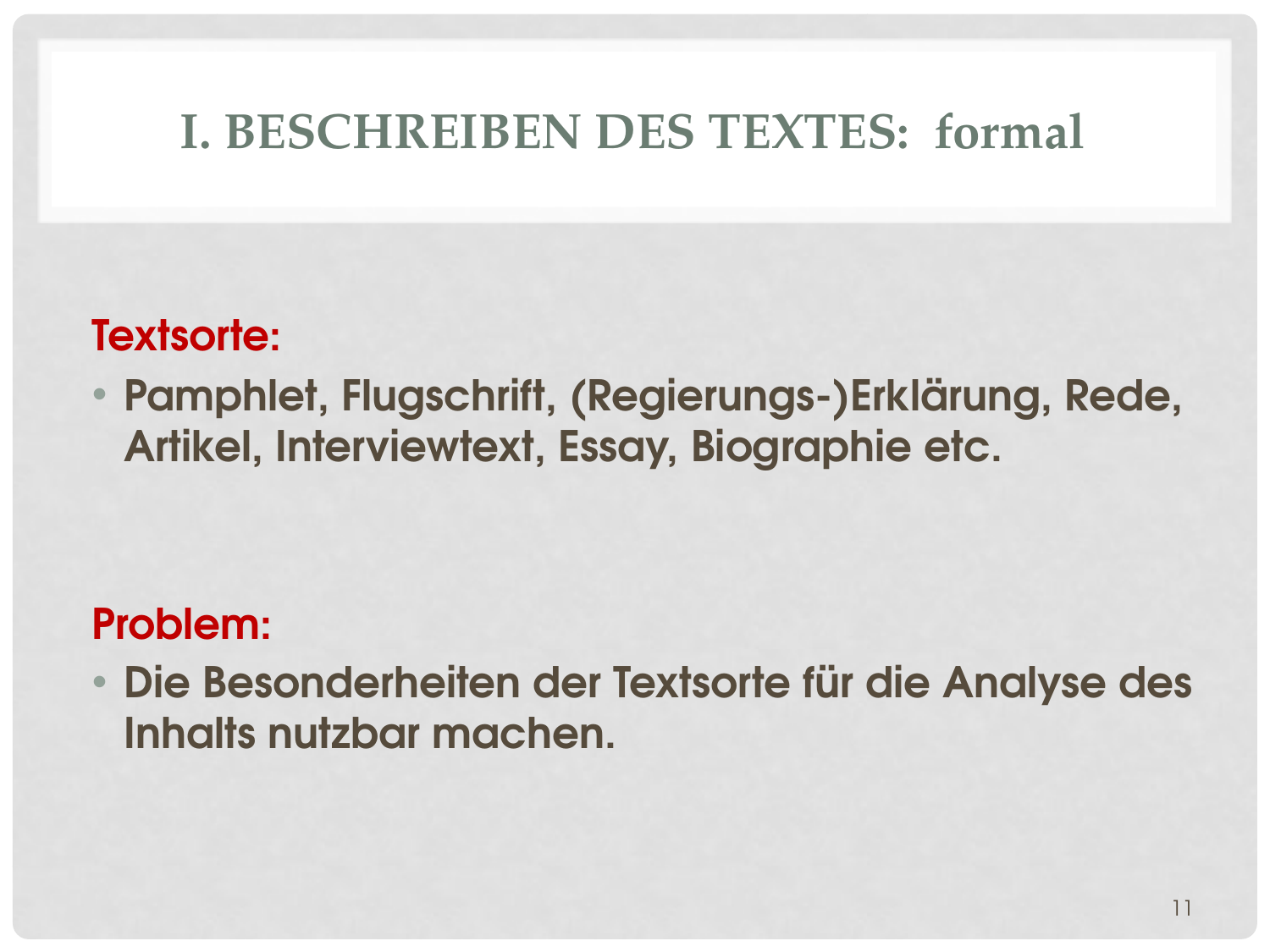

# I. Beschreiben des Textes:  formal

Textsorte:
Pamphlet, Flugschrift, (Regierungs-)Erklärung, Rede, Artikel, Interviewtext, Essay, Biographie etc.

Problem:
Die Besonderheiten der Textsorte für die Analyse des Inhalts nutzbar machen.
11